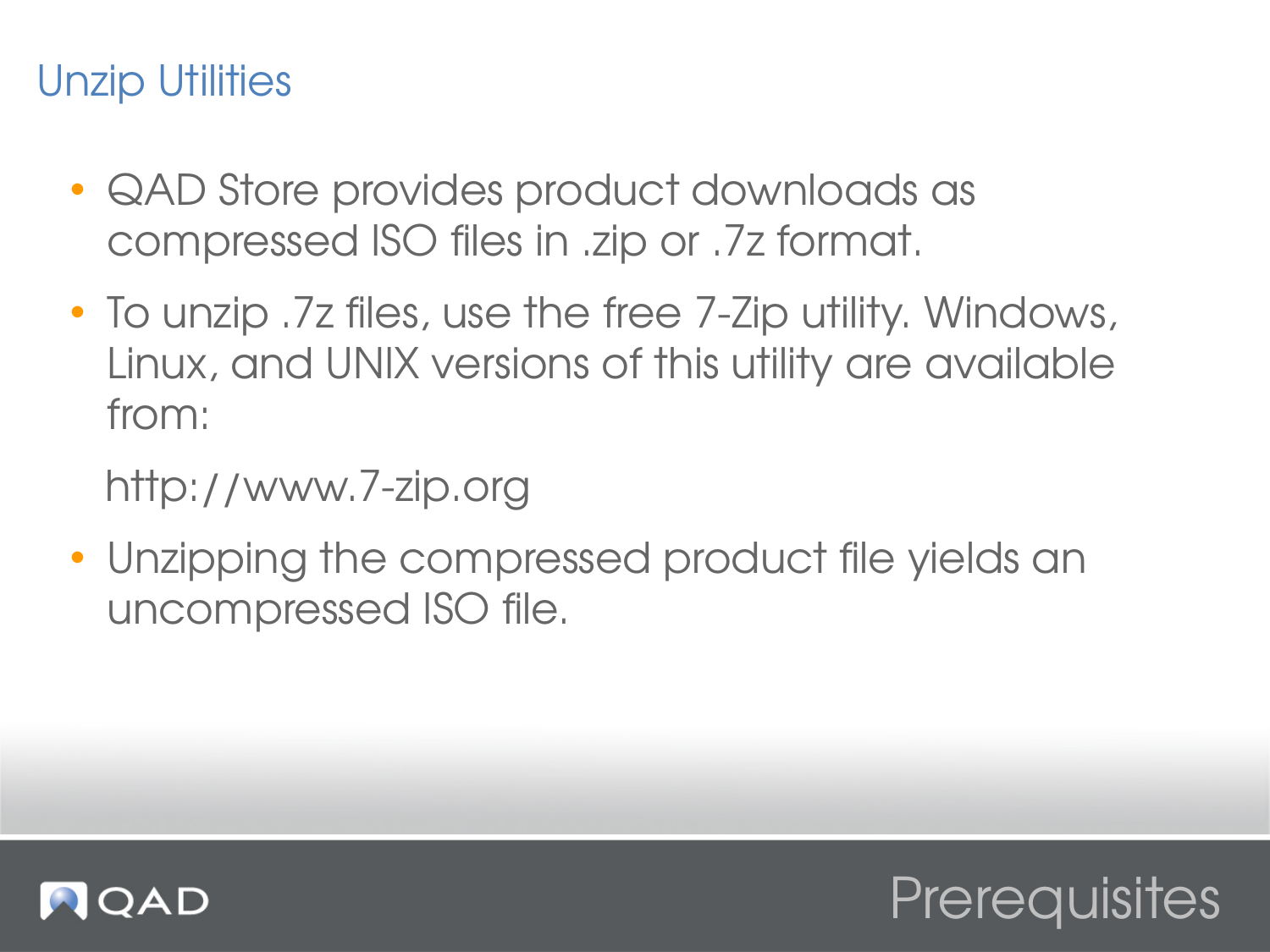

Unzip Utilities
QAD Store provides product downloads as compressed ISO files in .zip or .7z format.
To unzip .7z files, use the free 7-Zip utility. Windows, Linux, and UNIX versions of this utility are available from:
   http://www.7-zip.org
Unzipping the compressed product file yields an uncompressed ISO file.

# Prerequisites